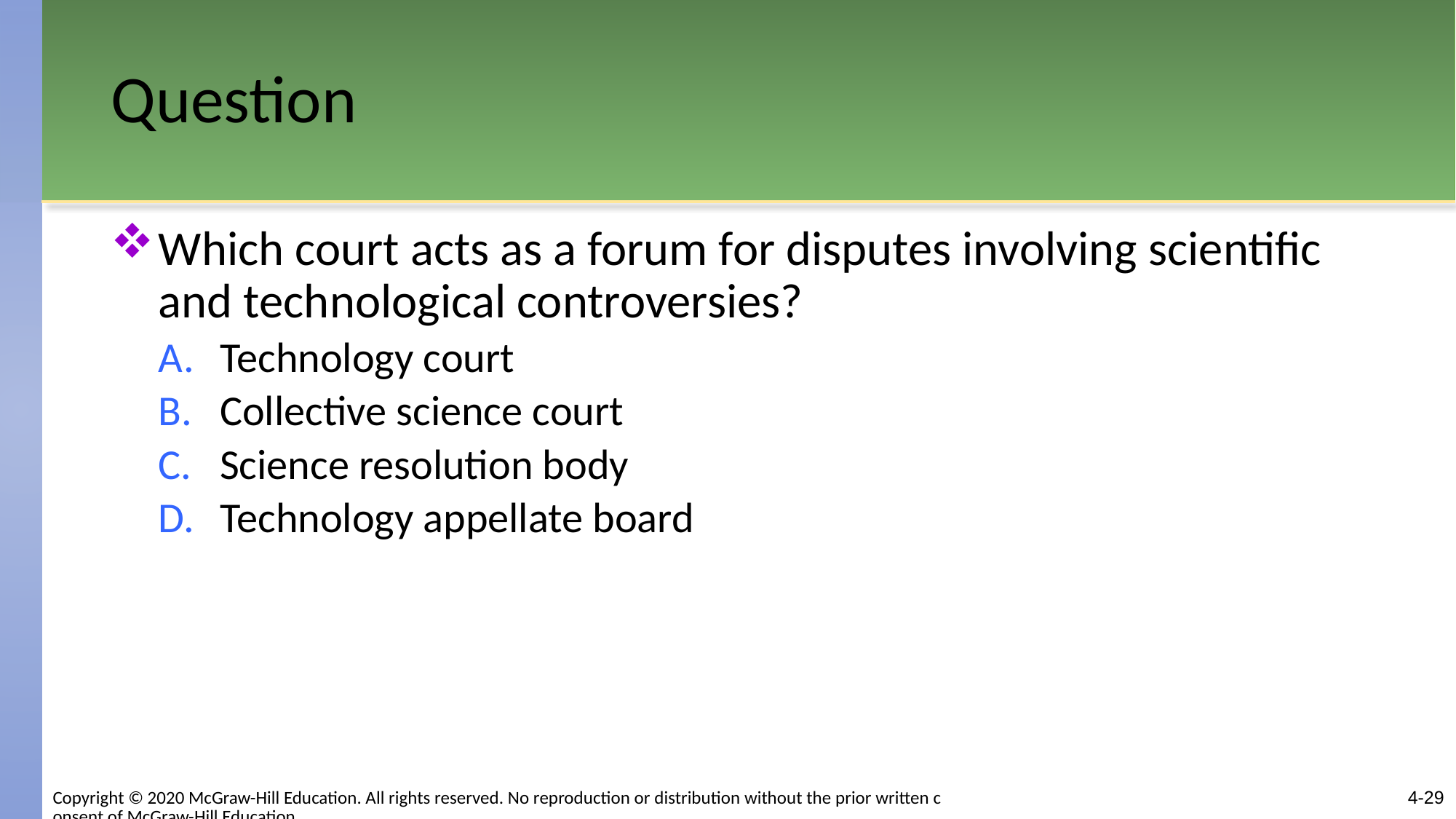

# Question
Which court acts as a forum for disputes involving scientific and technological controversies?
Technology court
Collective science court
Science resolution body
Technology appellate board
4-29
Copyright © 2020 McGraw-Hill Education. All rights reserved. No reproduction or distribution without the prior written consent of McGraw-Hill Education.